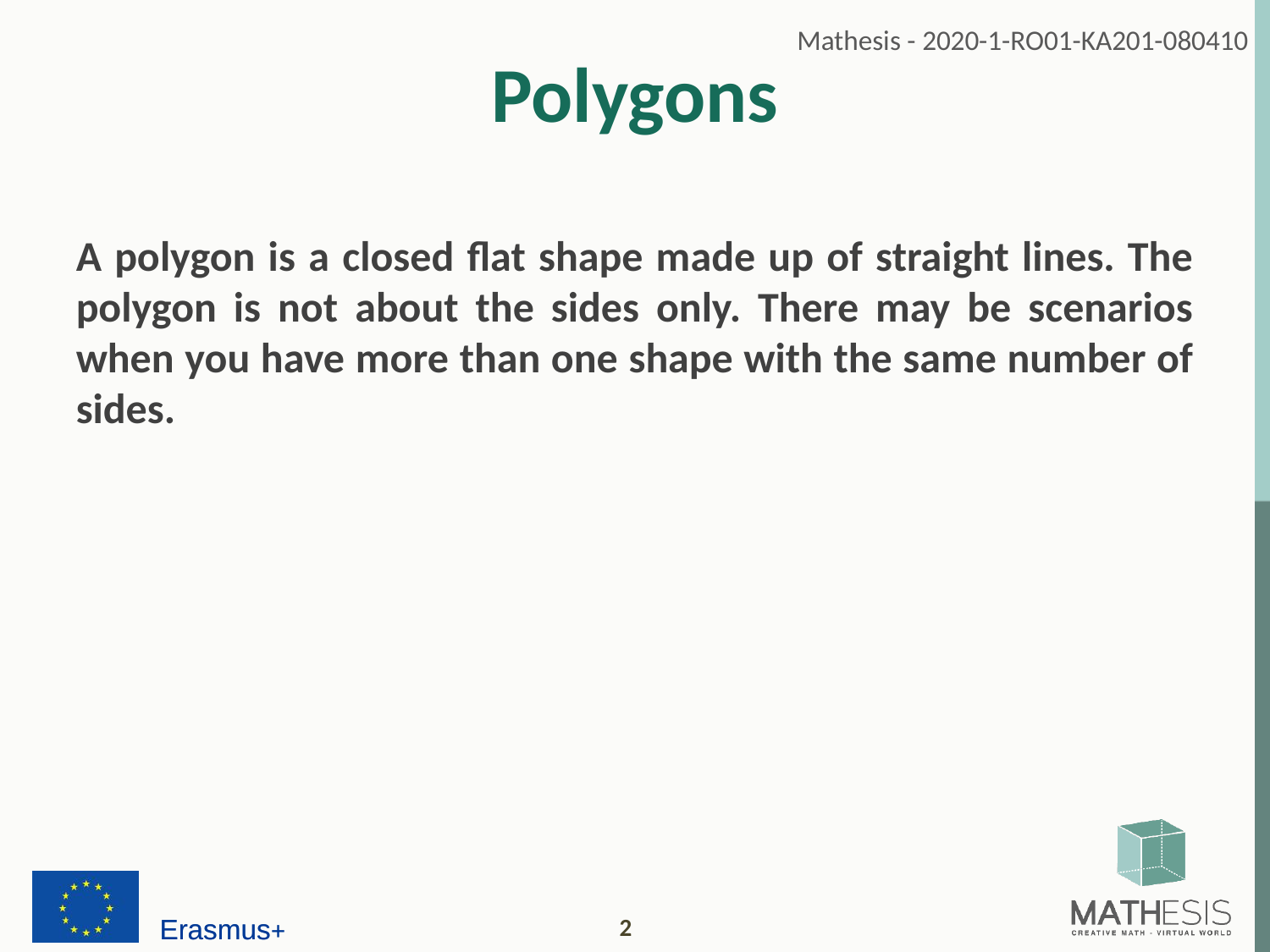

# Polygons
A polygon is a closed flat shape made up of straight lines. The polygon is not about the sides only. There may be scenarios when you have more than one shape with the same number of sides.